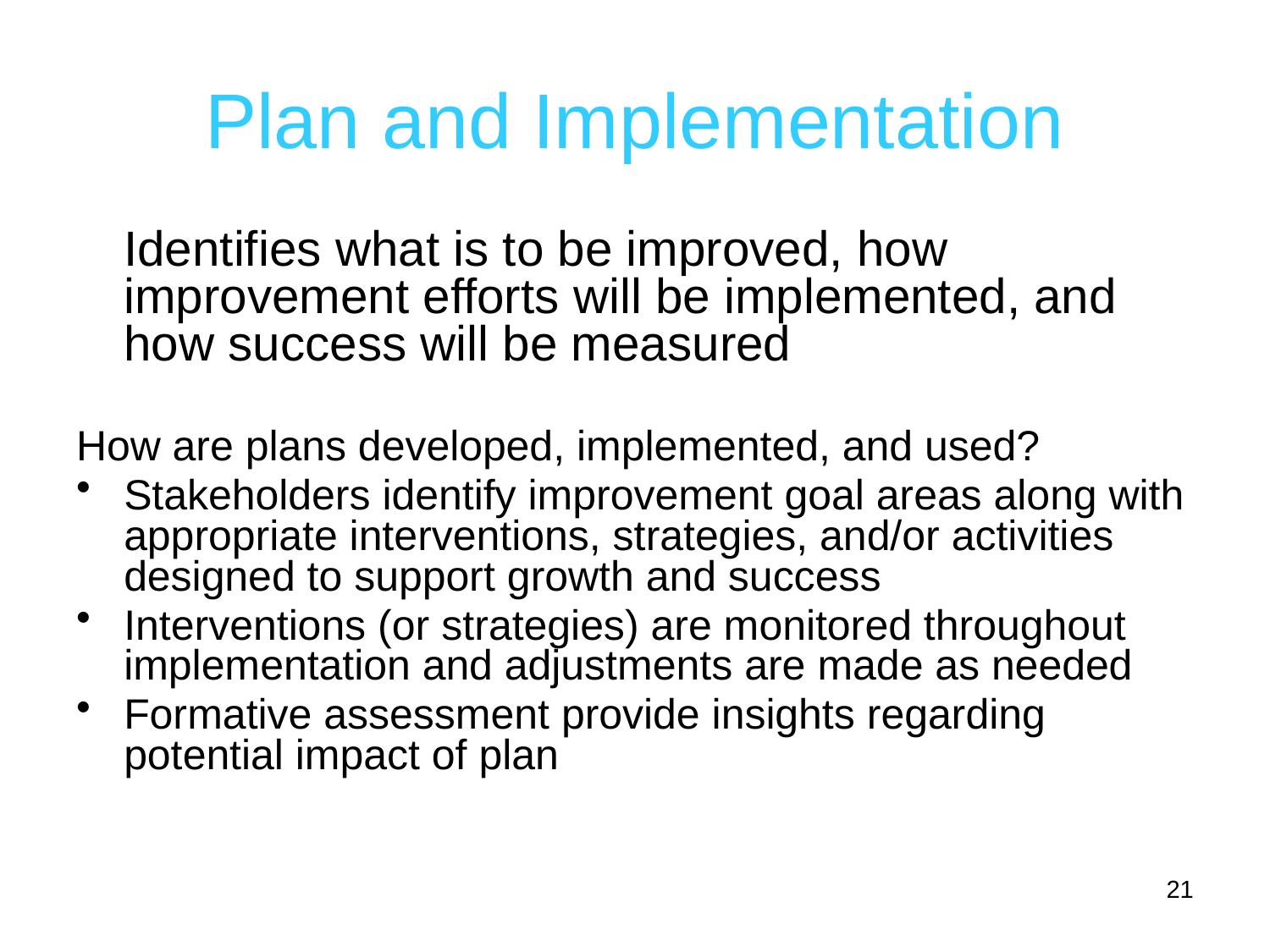

# Plan and Implementation
	Identifies what is to be improved, how improvement efforts will be implemented, and how success will be measured

How are plans developed, implemented, and used?
Stakeholders identify improvement goal areas along with appropriate interventions, strategies, and/or activities designed to support growth and success
Interventions (or strategies) are monitored throughout implementation and adjustments are made as needed
Formative assessment provide insights regarding potential impact of plan

21